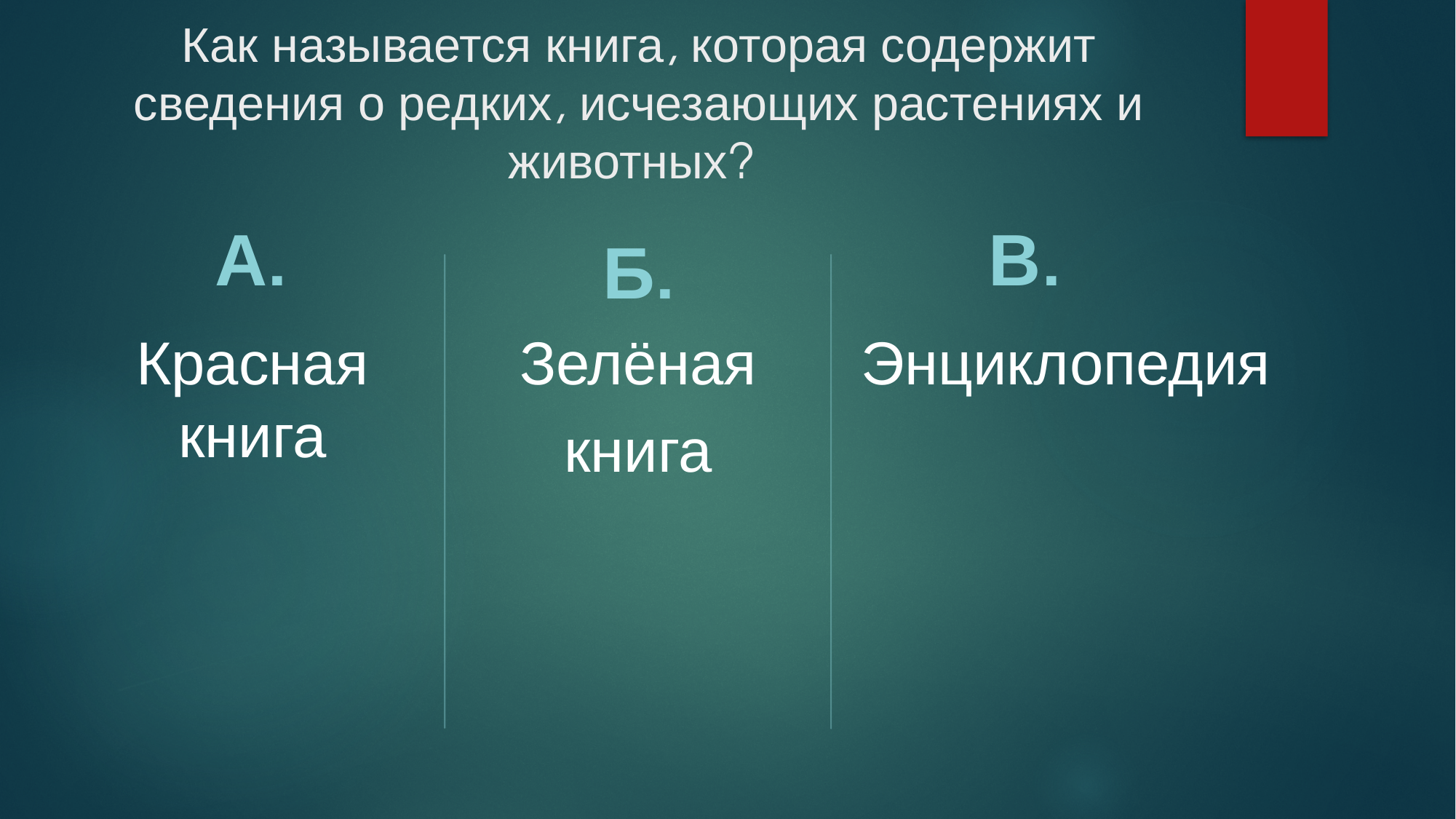

# Как называется книга, которая содержит сведения о редких, исчезающих растениях и животных?
А.
В.
Б.
Красная книга
Зелёная
книга
Энциклопедия